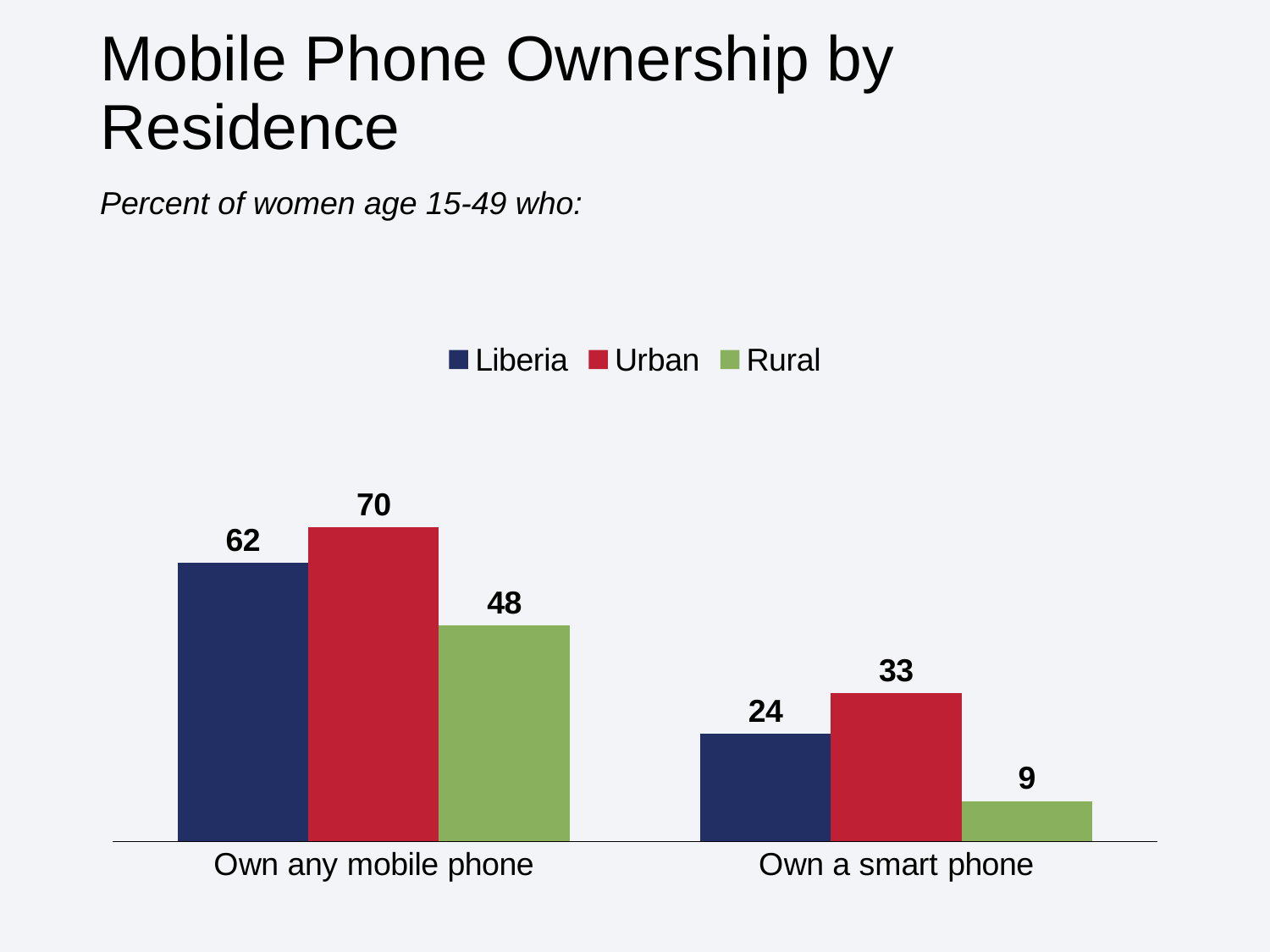

# Mobile Phone Ownership by Residence
Percent of women age 15-49 who:

### Chart

| Category | Liberia | Urban | Rural |
|---|---|---|---|
| Own any mobile phone | 62.0 | 70.0 | 48.0 |
| Own a smart phone | 24.0 | 33.0 | 9.0 |